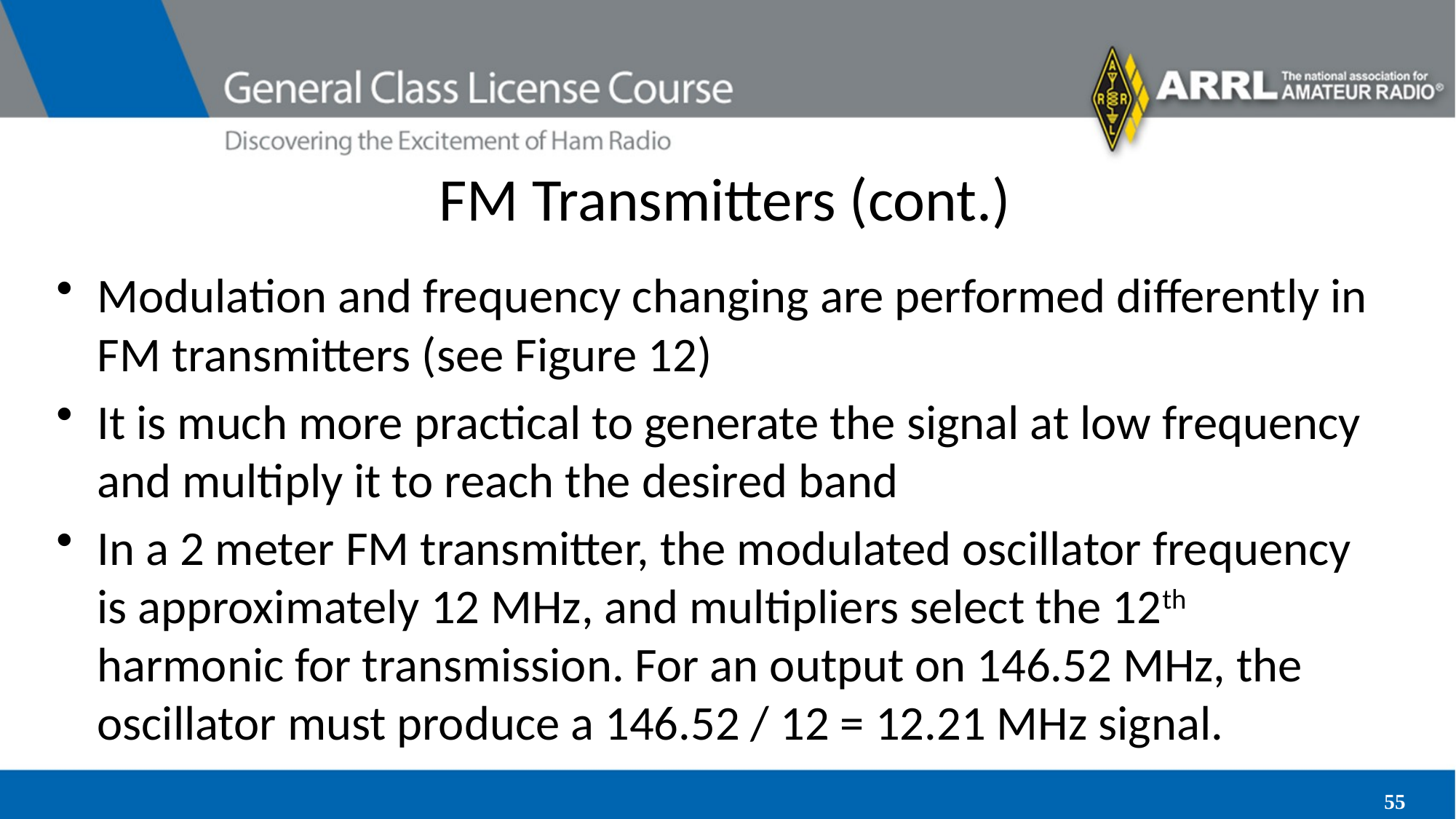

# FM Transmitters (cont.)
Modulation and frequency changing are performed differently in FM transmitters (see Figure 12)
It is much more practical to generate the signal at low frequency and multiply it to reach the desired band
In a 2 meter FM transmitter, the modulated oscillator frequency is approximately 12 MHz, and multipliers select the 12th harmonic for transmission. For an output on 146.52 MHz, the oscillator must produce a 146.52 / 12 = 12.21 MHz signal.